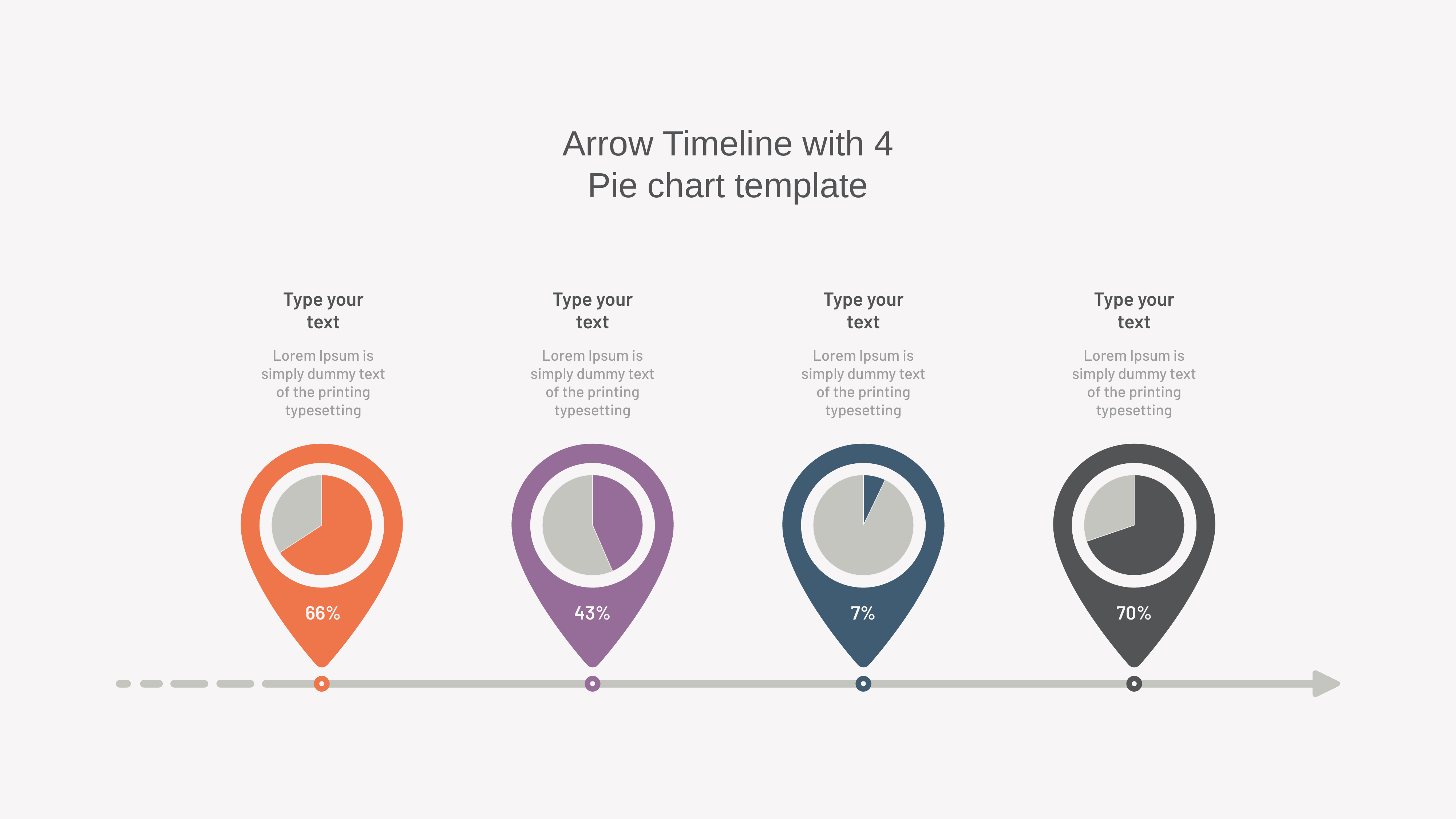

Arrow Timeline with 4 Pie chart template
Type your text
Type your text
Type your text
Type your text
Lorem Ipsum is simply dummy text of the printing typesetting
Lorem Ipsum is simply dummy text of the printing typesetting
Lorem Ipsum is simply dummy text of the printing typesetting
Lorem Ipsum is simply dummy text of the printing typesetting

### Chart

| Category | Region 1 |
|---|---|
| January | 250.0 |
| Blank | 130.0 |

### Chart

| Category | Region 1 |
|---|---|
| January | 100.0 |
| Blank | 130.0 |

### Chart

| Category | Region 1 |
|---|---|
| January | 10.0 |
| Blank | 130.0 |

### Chart

| Category | Region 1 |
|---|---|
| January | 300.0 |
| Blank | 130.0 |
66%
43%
7%
70%